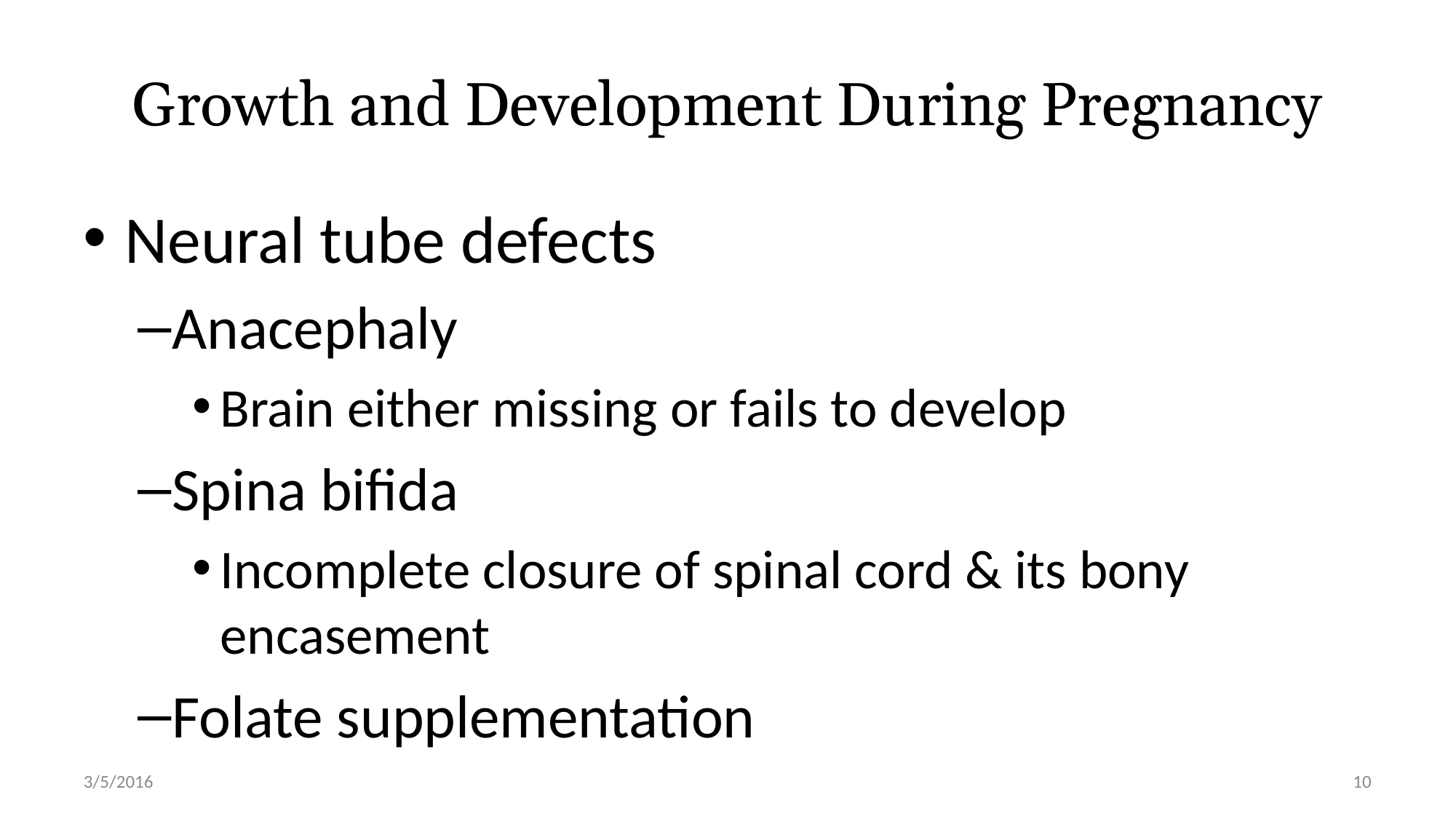

# Growth and Development During Pregnancy
Neural tube defects
Anacephaly
Brain either missing or fails to develop
Spina bifida
Incomplete closure of spinal cord & its bony encasement
Folate supplementation
3/5/2016
10